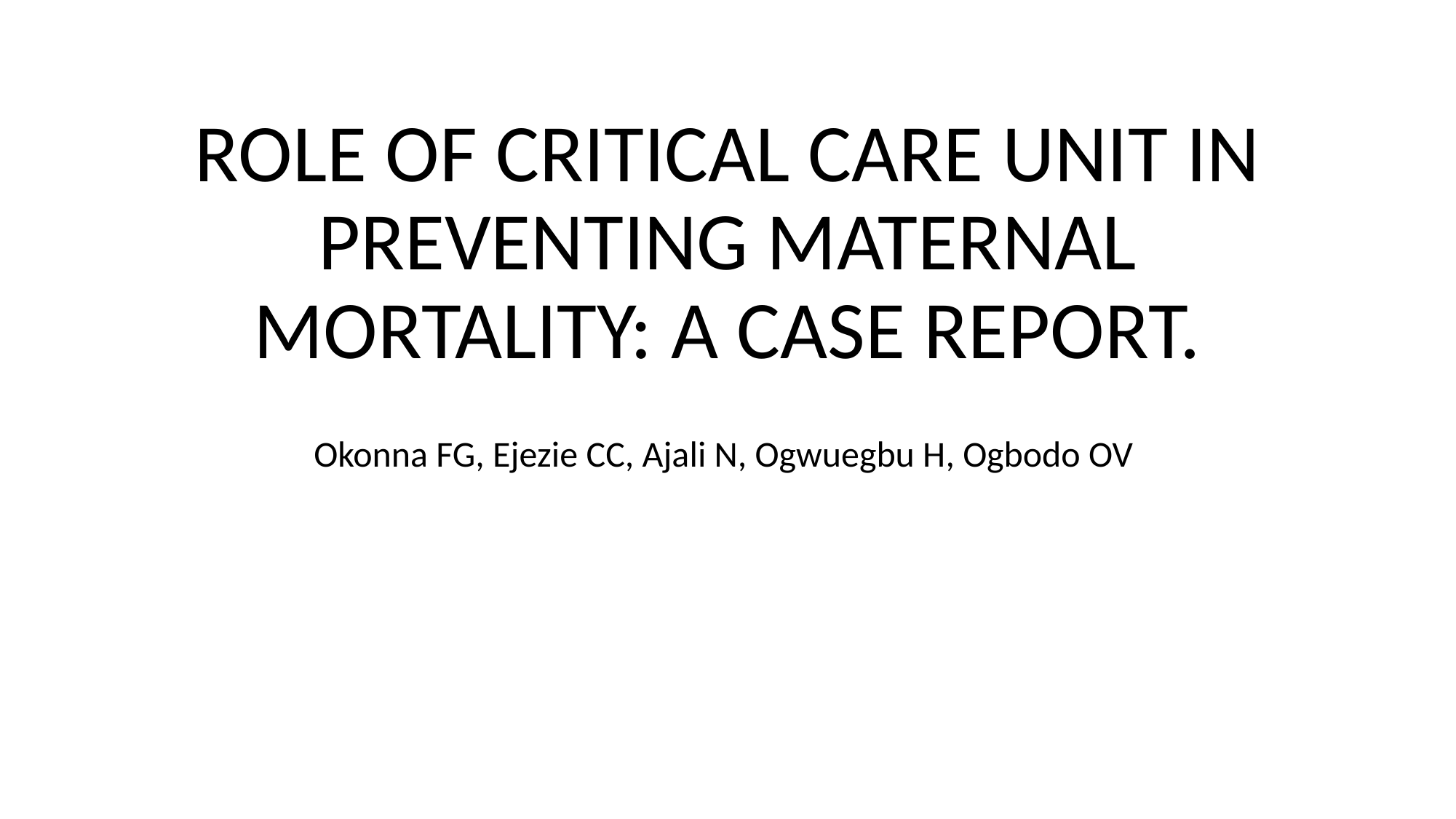

# ROLE OF CRITICAL CARE UNIT IN PREVENTING MATERNAL MORTALITY: A CASE REPORT.
Okonna FG, Ejezie CC, Ajali N, Ogwuegbu H, Ogbodo OV